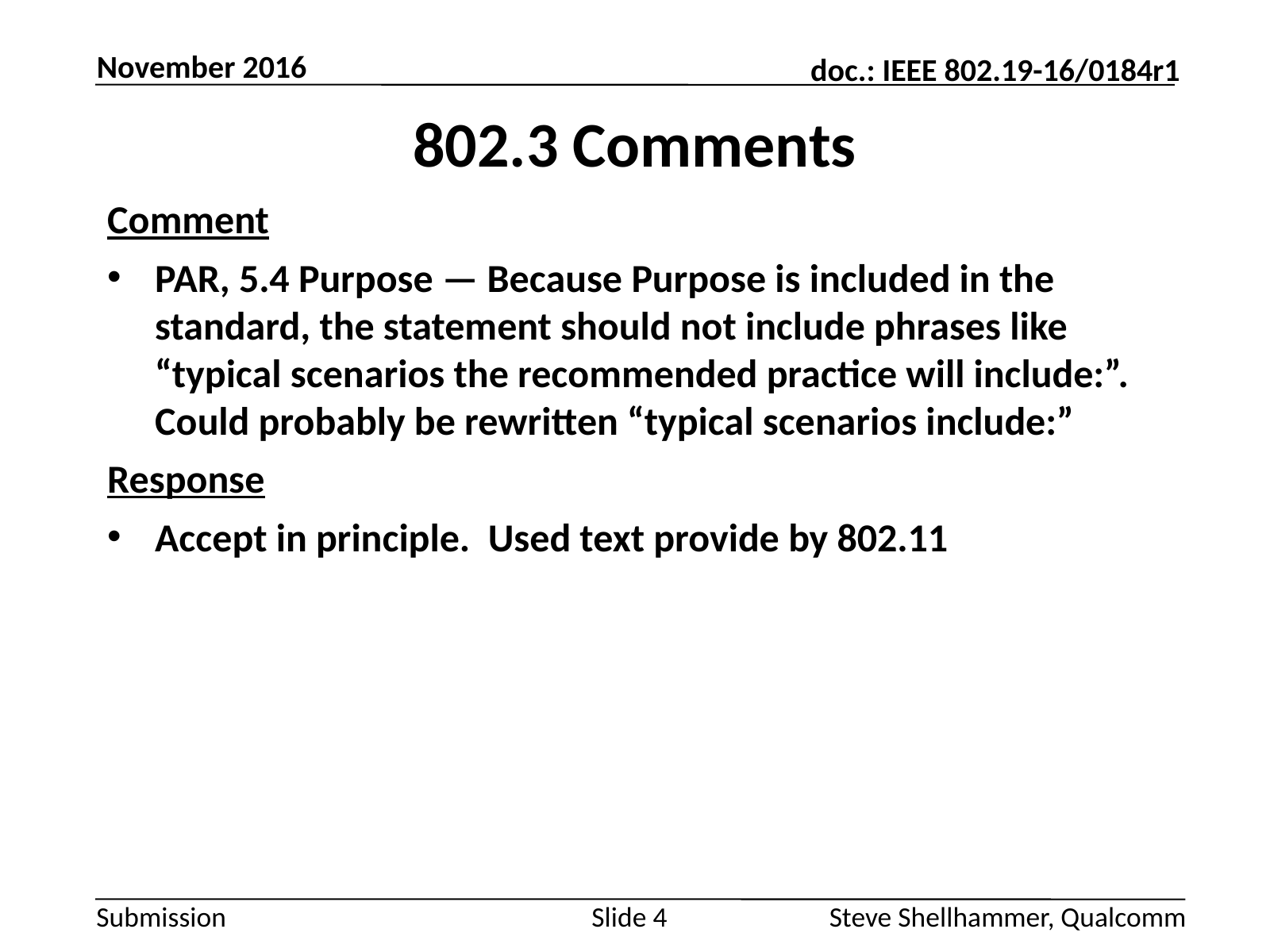

November 2016
# 802.3 Comments
Comment
PAR, 5.4 Purpose — Because Purpose is included in the standard, the statement should not include phrases like “typical scenarios the recommended practice will include:”. Could probably be rewritten “typical scenarios include:”
Response
Accept in principle.  Used text provide by 802.11

Slide 4
Steve Shellhammer, Qualcomm